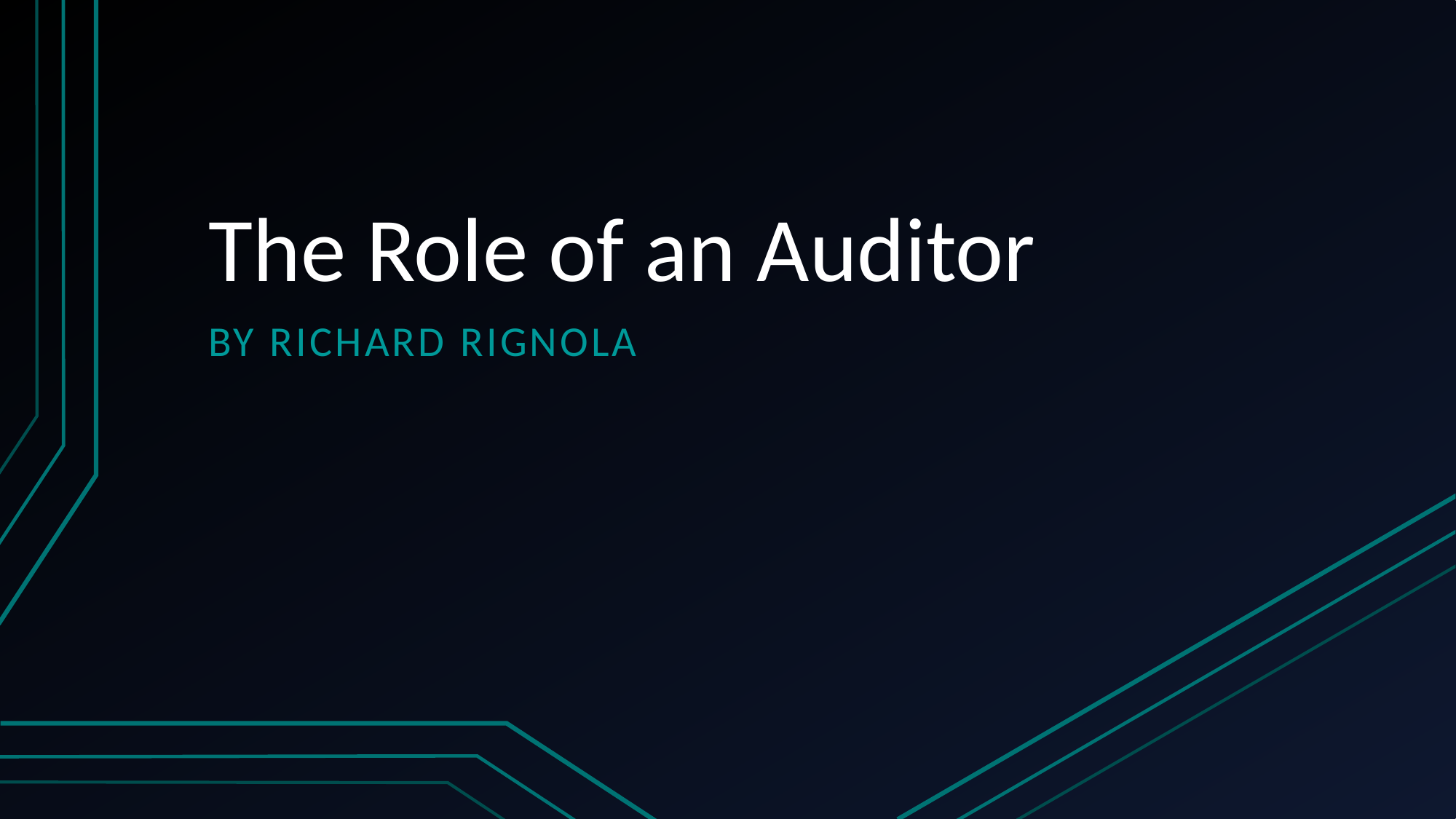

# The Role of an Auditor
By Richard rignola